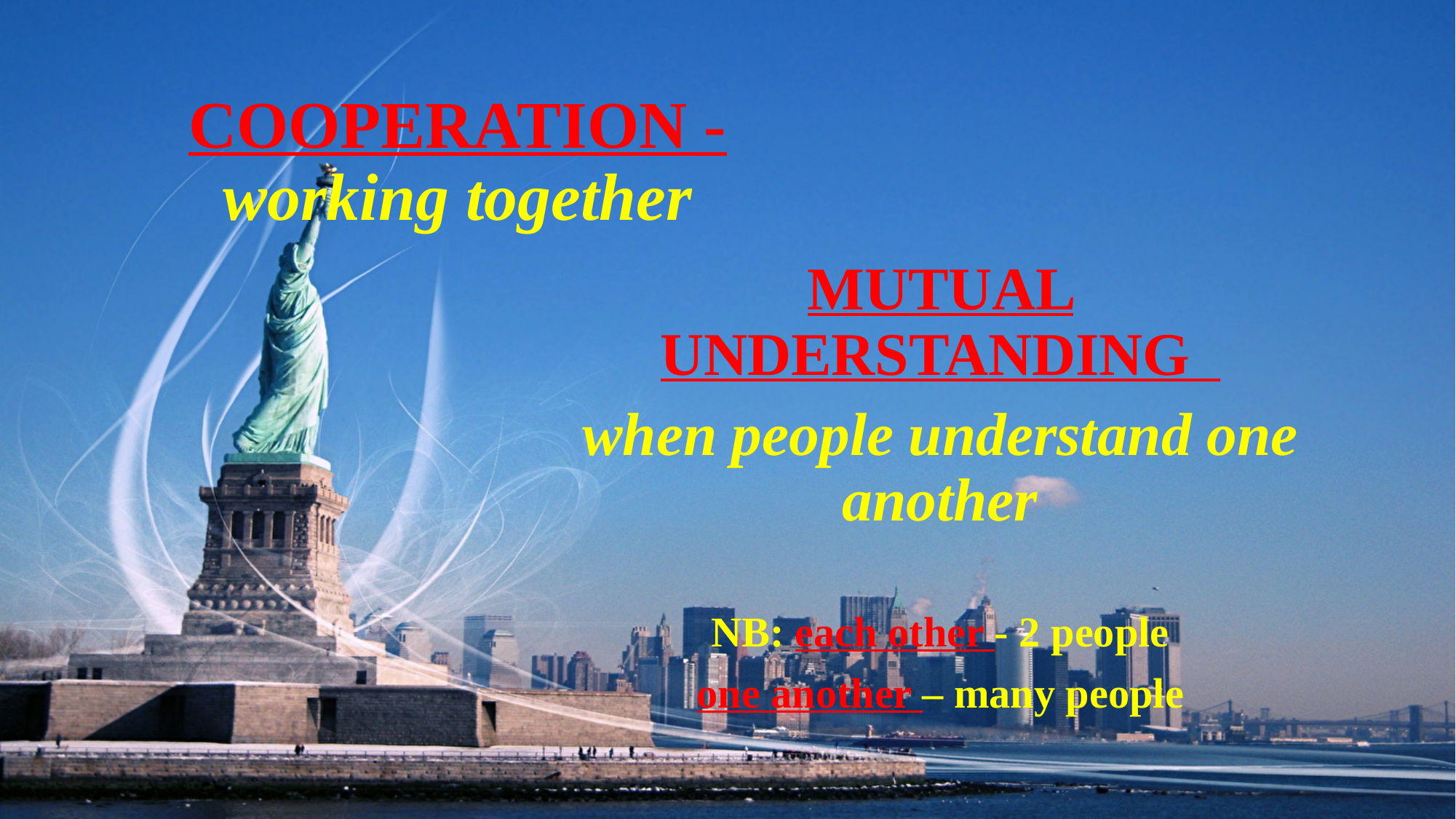

# COOPERATION - working together

MUTUAL UNDERSTANDING
when people understand one another

NB: each other - 2 people
one another – many people